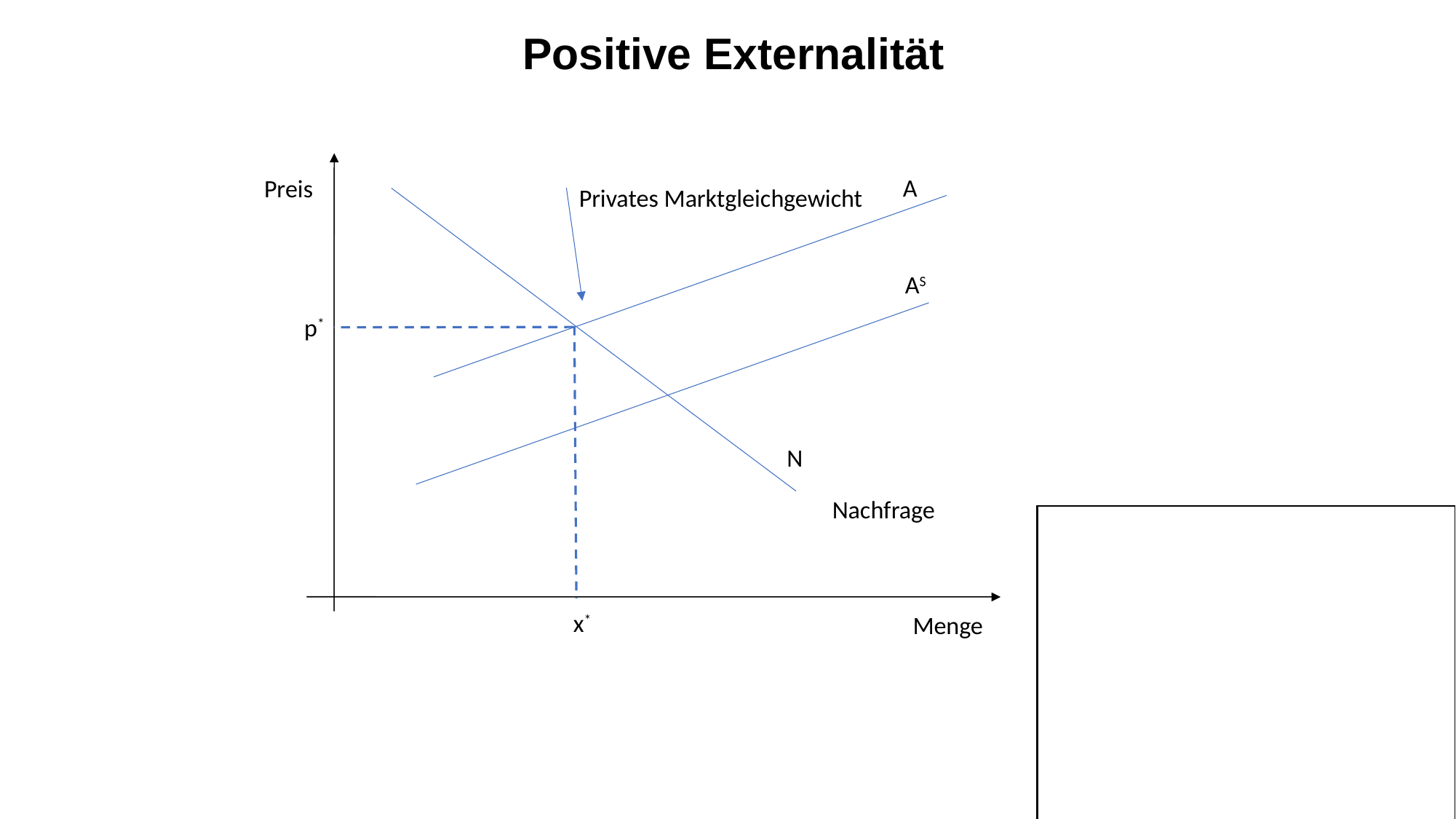

Positive Externalität

A
Preis
Privates Marktgleichgewicht
AS
p*
N
Nachfrage

x*
Menge